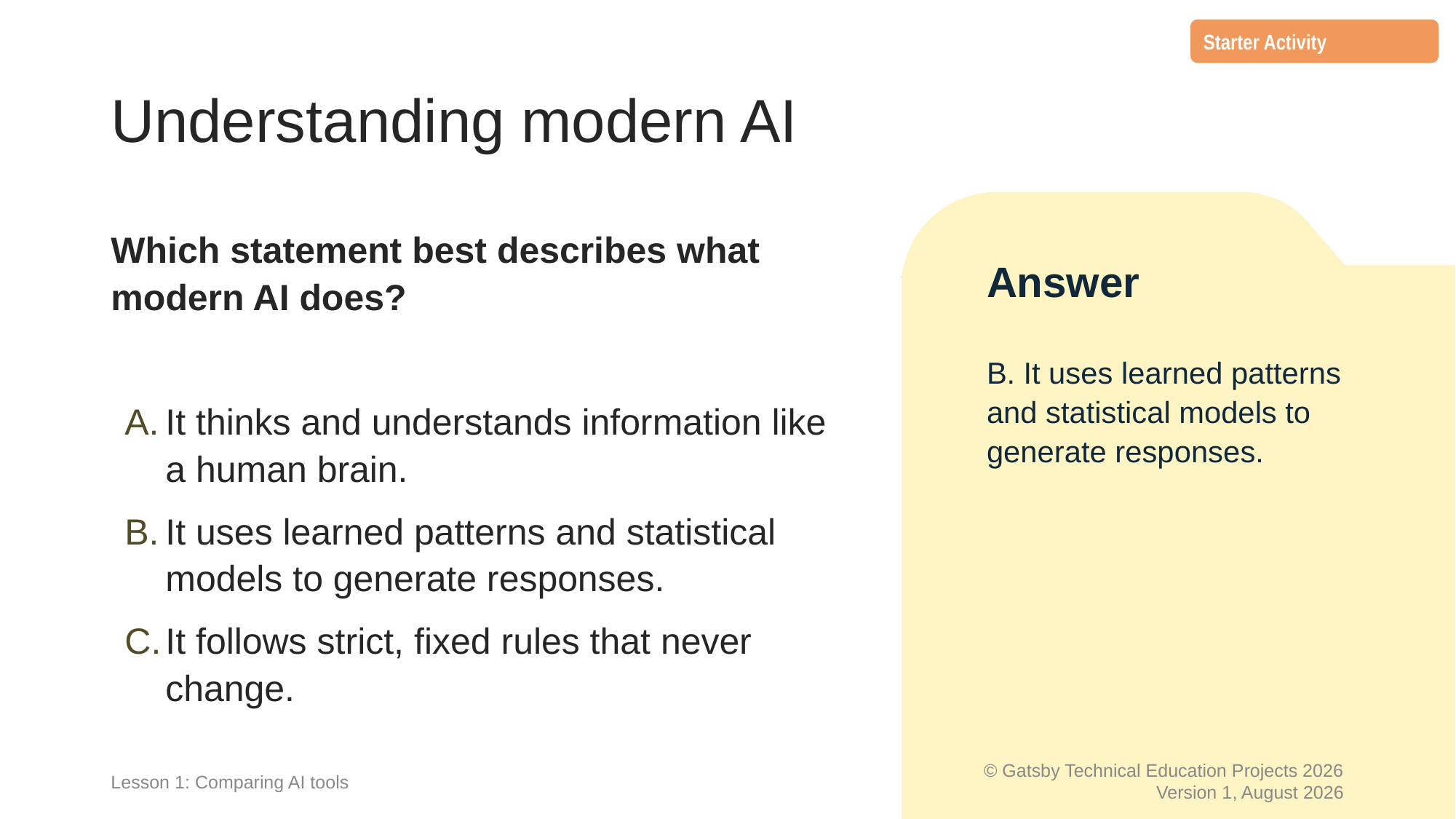

Starter Activity
# Understanding modern AI
Which statement best describes what modern AI does?

It thinks and understands information like a human brain.
It uses learned patterns and statistical models to generate responses.
It follows strict, fixed rules that never change.
Answer
B. It uses learned patterns and statistical models to generate responses.

Lesson 1: Comparing AI tools